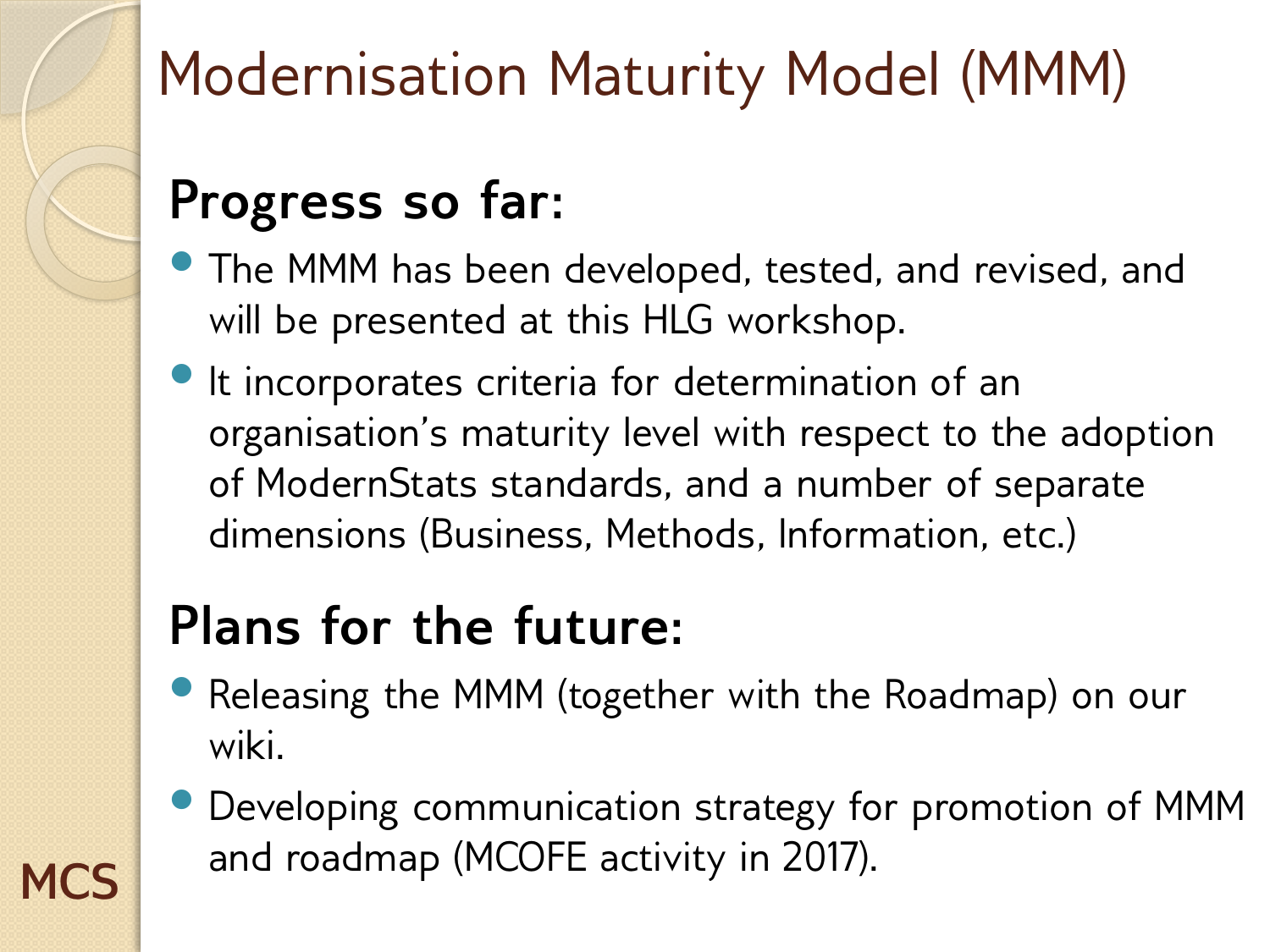

# Modernisation Maturity Model (MMM)
Progress so far:
The MMM has been developed, tested, and revised, and will be presented at this HLG workshop.
It incorporates criteria for determination of an organisation’s maturity level with respect to the adoption of ModernStats standards, and a number of separate dimensions (Business, Methods, Information, etc.)
Plans for the future:
Releasing the MMM (together with the Roadmap) on our wiki.
Developing communication strategy for promotion of MMM and roadmap (MCOFE activity in 2017).

MCS